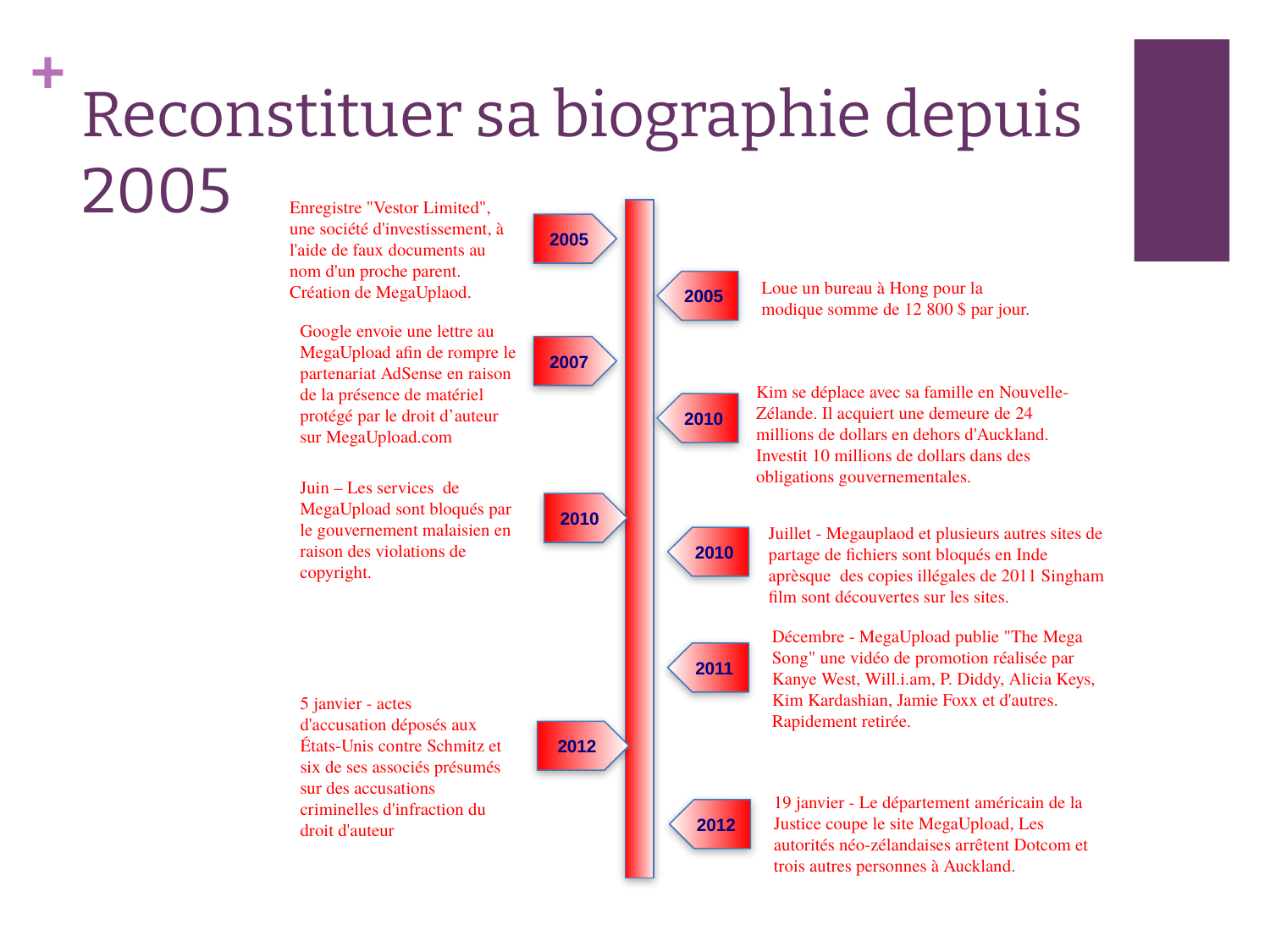

# Reconstituer sa biographie depuis 2005
Enregistre "Vestor Limited", une société d'investissement, à l'aide de faux documents au nom d'un proche parent. Création de MegaUplaod.

2005
Loue un bureau à Hong pour la modique somme de 12 800 $ par jour.
2005
Google envoie une lettre au MegaUpload afin de rompre le partenariat AdSense en raison de la présence de matériel protégé par le droit d’auteur sur MegaUpload.com
2007
Kim se déplace avec sa famille en Nouvelle-Zélande. Il acquiert une demeure de 24 millions de dollars en dehors d'Auckland. Investit 10 millions de dollars dans des obligations gouvernementales.
2010
Juin – Les services  de MegaUpload sont bloqués par le gouvernement malaisien en raison des violations de copyright.
2010
Juillet - Megauplaod et plusieurs autres sites de partage de fichiers sont bloqués en Inde aprèsque  des copies illégales de 2011 Singham film sont découvertes sur les sites.

2010
Décembre - MegaUpload publie "The Mega Song" une vidéo de promotion réalisée par Kanye West, Will.i.am, P. Diddy, Alicia Keys, Kim Kardashian, Jamie Foxx et d'autres. Rapidement retirée.
2011
5 janvier - actes d'accusation déposés aux États-Unis contre Schmitz et six de ses associés présumés sur des accusations criminelles d'infraction du droit d'auteur
2012
19 janvier - Le département américain de la  Justice coupe le site MegaUpload, Les autorités néo-zélandaises arrêtent Dotcom et trois autres personnes à Auckland.
2012